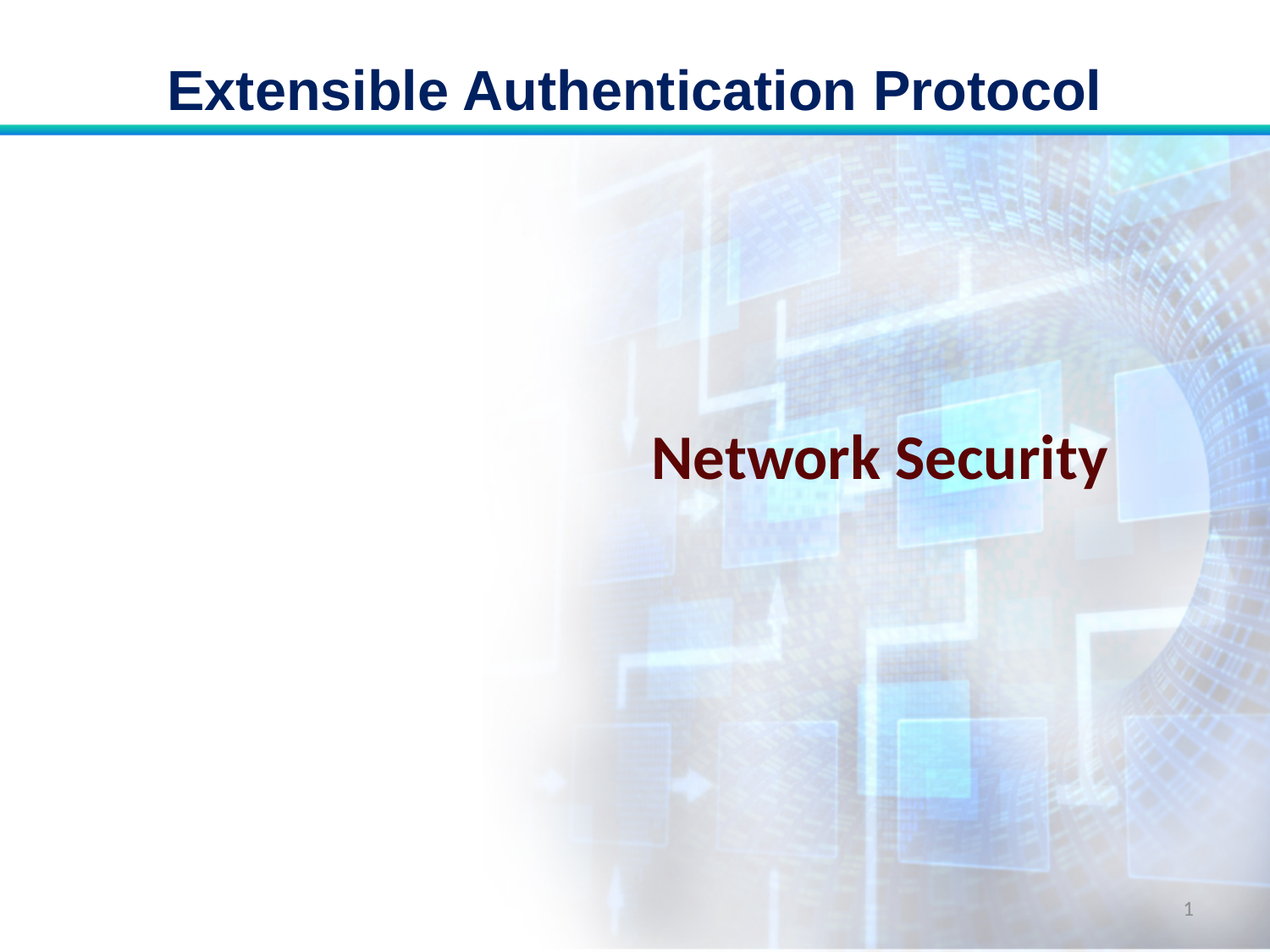

# Extensible Authentication Protocol
Network Security
1